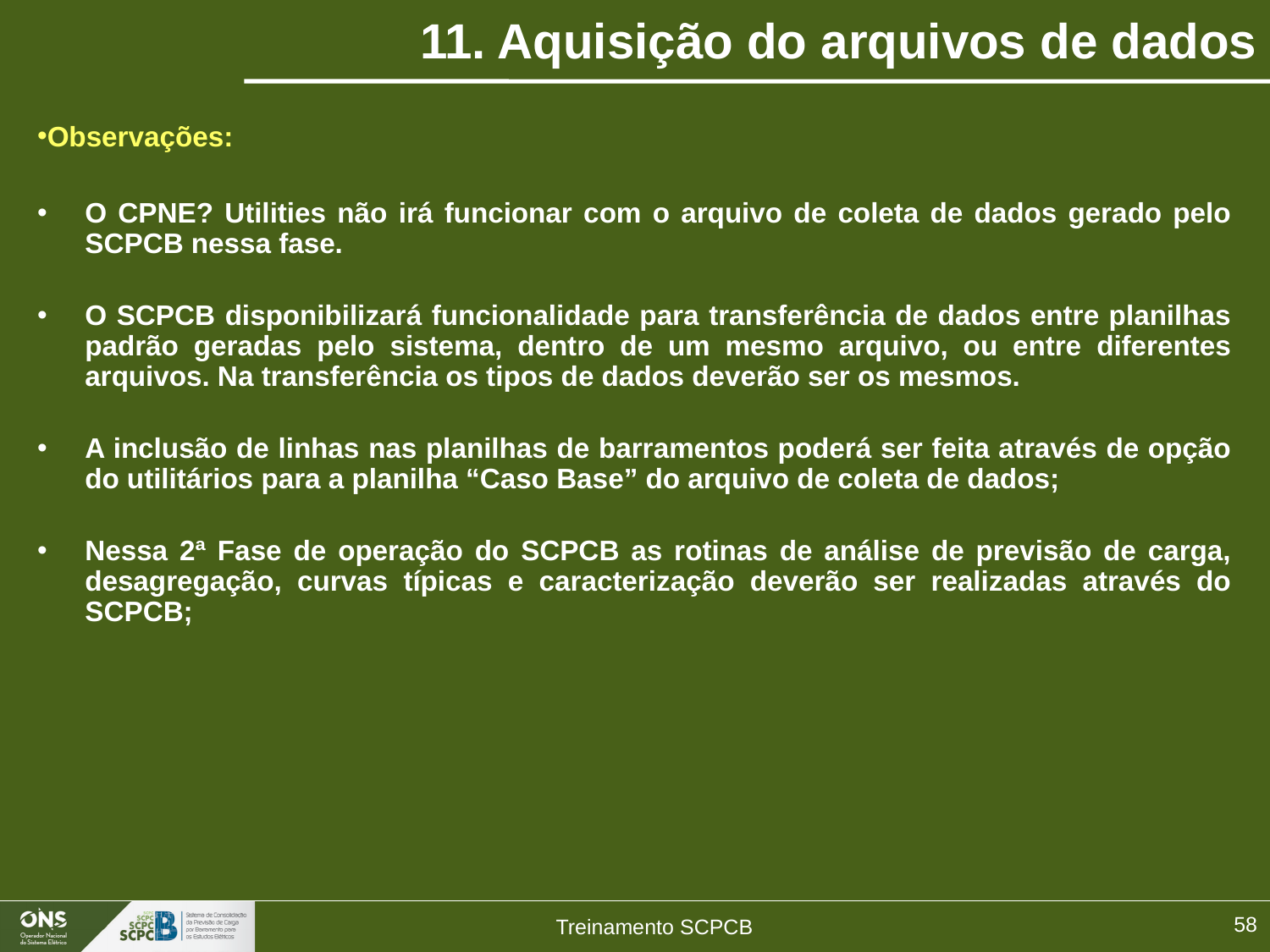

# 11. Aquisição do arquivos de dados
Observações:

O CPNE? Utilities não irá funcionar com o arquivo de coleta de dados gerado pelo SCPCB nessa fase.

O SCPCB disponibilizará funcionalidade para transferência de dados entre planilhas padrão geradas pelo sistema, dentro de um mesmo arquivo, ou entre diferentes arquivos. Na transferência os tipos de dados deverão ser os mesmos.

A inclusão de linhas nas planilhas de barramentos poderá ser feita através de opção do utilitários para a planilha “Caso Base” do arquivo de coleta de dados;

Nessa 2ª Fase de operação do SCPCB as rotinas de análise de previsão de carga, desagregação, curvas típicas e caracterização deverão ser realizadas através do SCPCB;